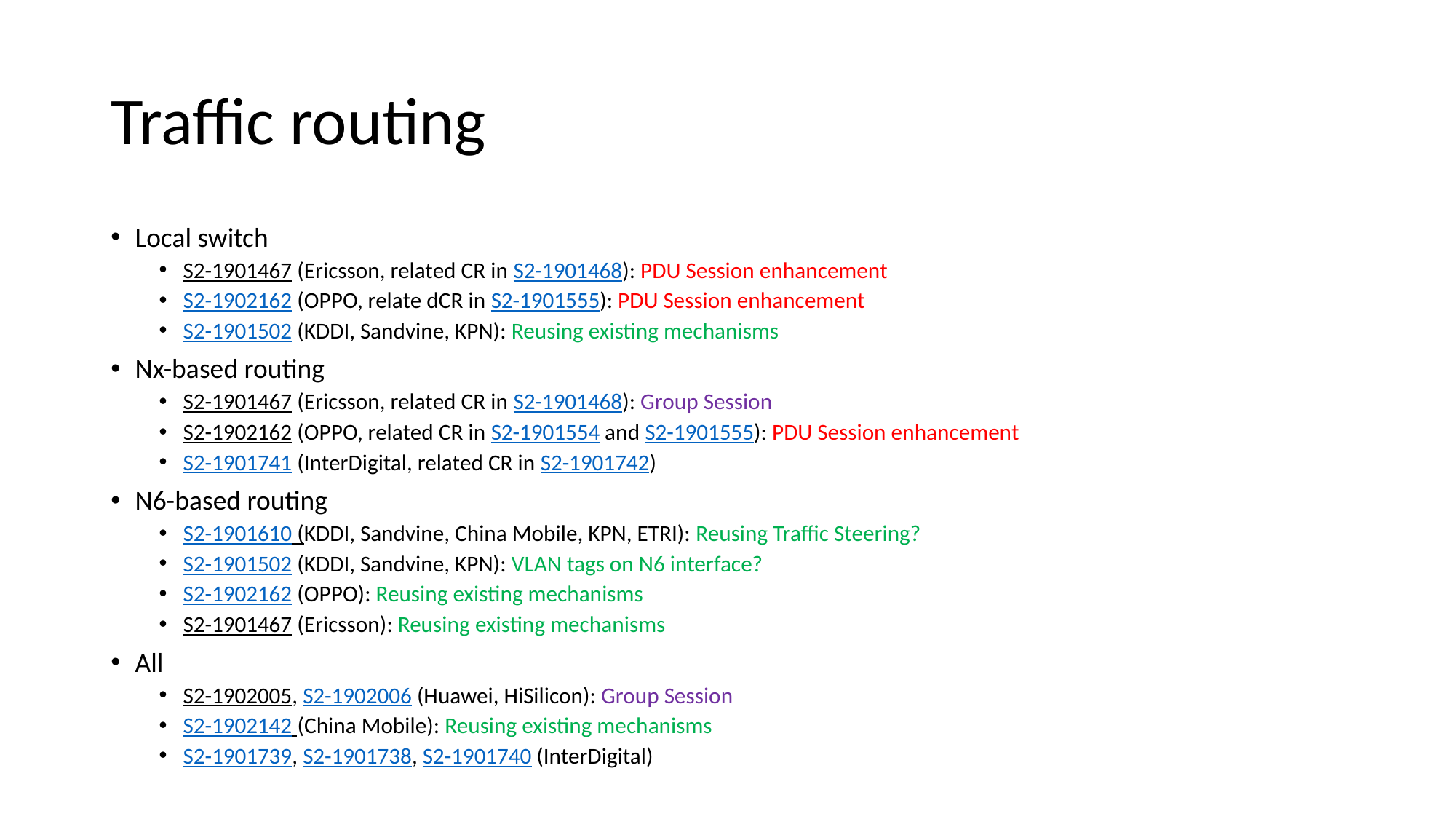

# Traffic routing
Local switch
S2-1901467 (Ericsson, related CR in S2-1901468): PDU Session enhancement
S2-1902162 (OPPO, relate dCR in S2-1901555): PDU Session enhancement
S2-1901502 (KDDI, Sandvine, KPN): Reusing existing mechanisms
Nx-based routing
S2-1901467 (Ericsson, related CR in S2-1901468): Group Session
S2-1902162 (OPPO, related CR in S2-1901554 and S2-1901555): PDU Session enhancement
S2-1901741 (InterDigital, related CR in S2-1901742)
N6-based routing
S2-1901610 (KDDI, Sandvine, China Mobile, KPN, ETRI): Reusing Traffic Steering?
S2-1901502 (KDDI, Sandvine, KPN): VLAN tags on N6 interface?
S2-1902162 (OPPO): Reusing existing mechanisms
S2-1901467 (Ericsson): Reusing existing mechanisms
All
S2-1902005, S2-1902006 (Huawei, HiSilicon): Group Session
S2-1902142 (China Mobile): Reusing existing mechanisms
S2-1901739, S2-1901738, S2-1901740 (InterDigital)